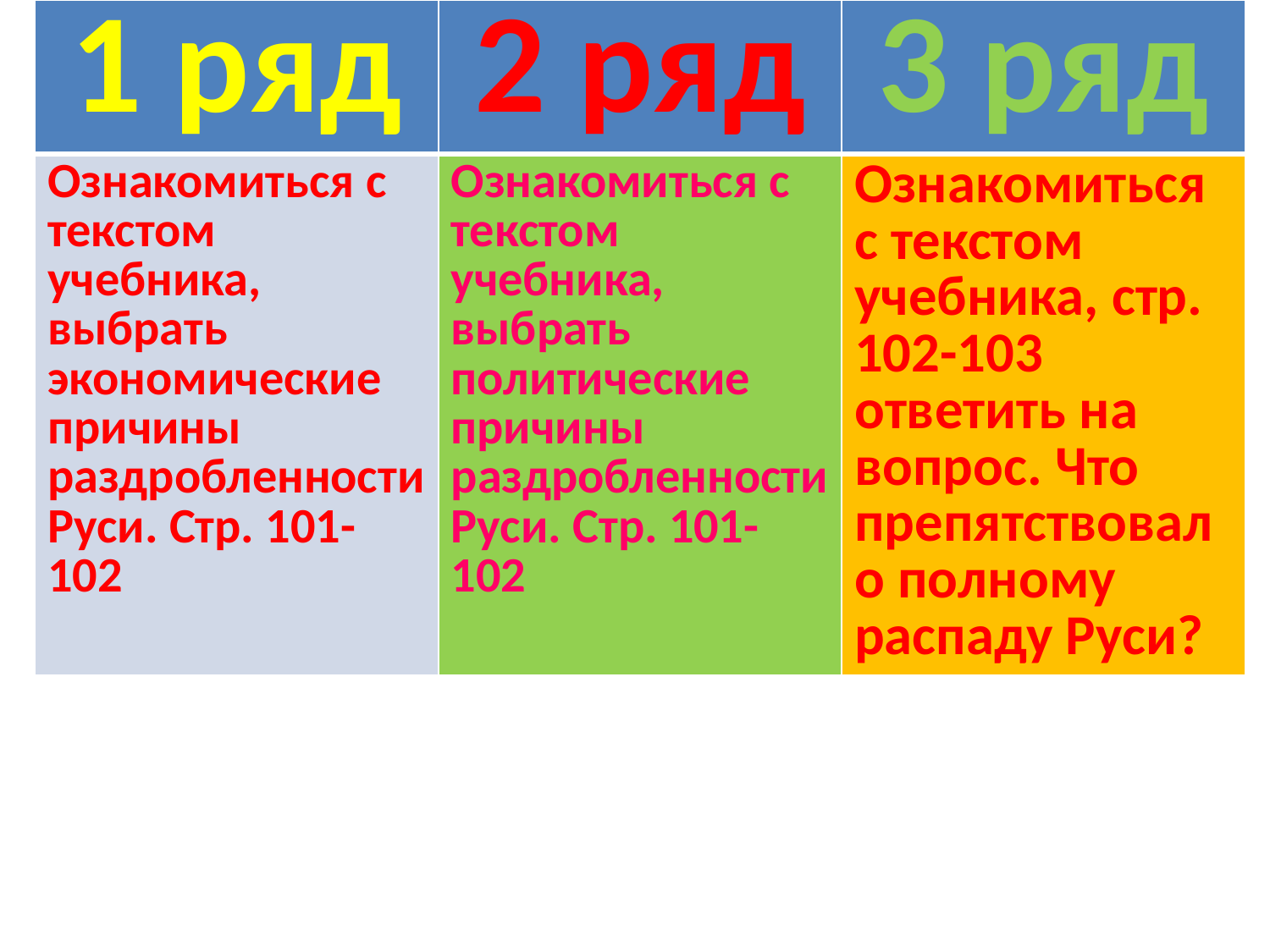

| 1 ряд | 2 ряд | 3 ряд |
| --- | --- | --- |
| Ознакомиться с текстом учебника, выбрать экономические причины раздробленности Руси. Стр. 101-102 | Ознакомиться с текстом учебника, выбрать политические причины раздробленности Руси. Стр. 101-102 | Ознакомиться с текстом учебника, стр. 102-103 ответить на вопрос. Что препятствовало полному распаду Руси? |
#